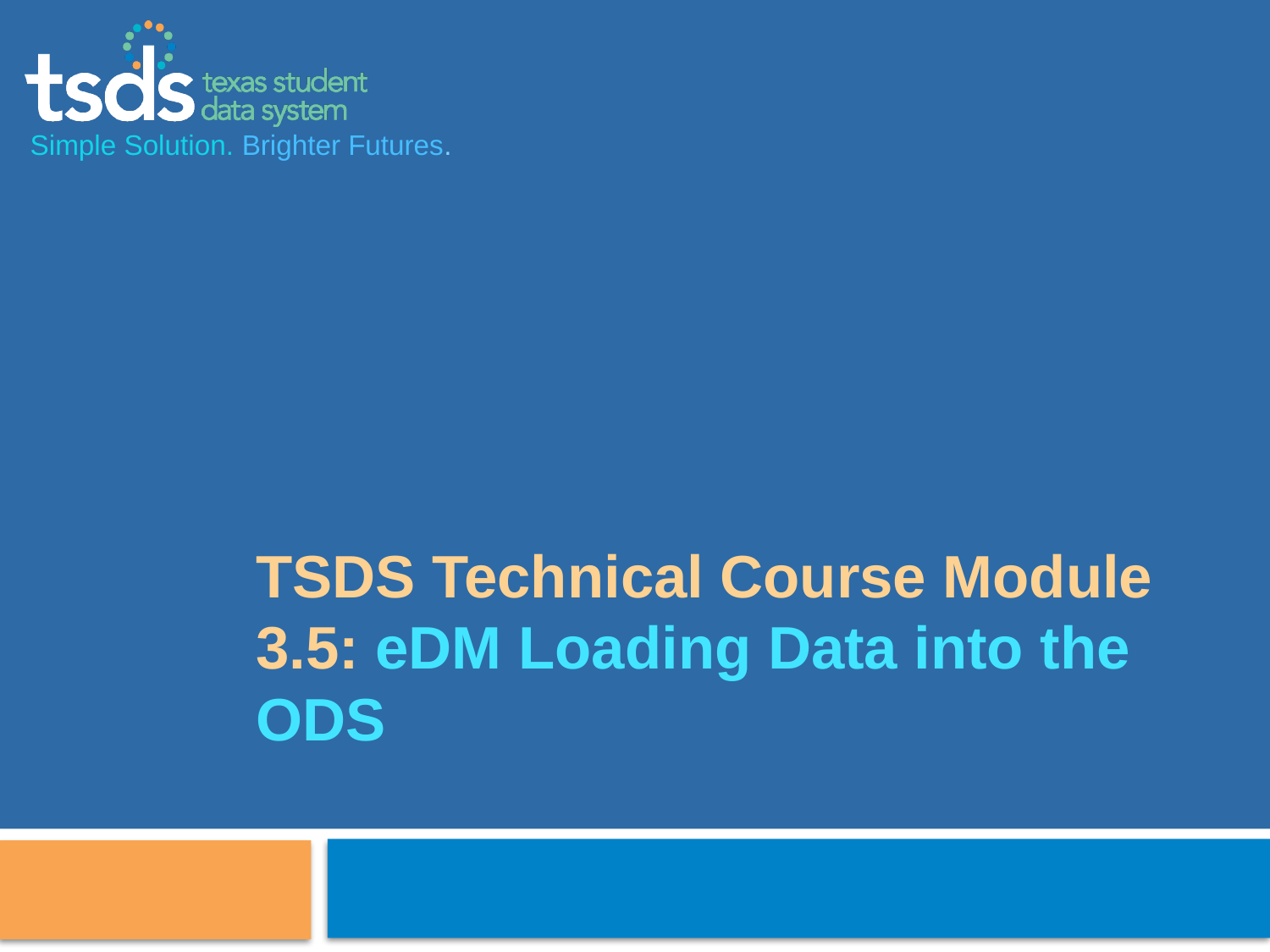

Simple Solution. Brighter Futures.
# TSDS Technical Course Module 3.5: eDM Loading Data into the ODS